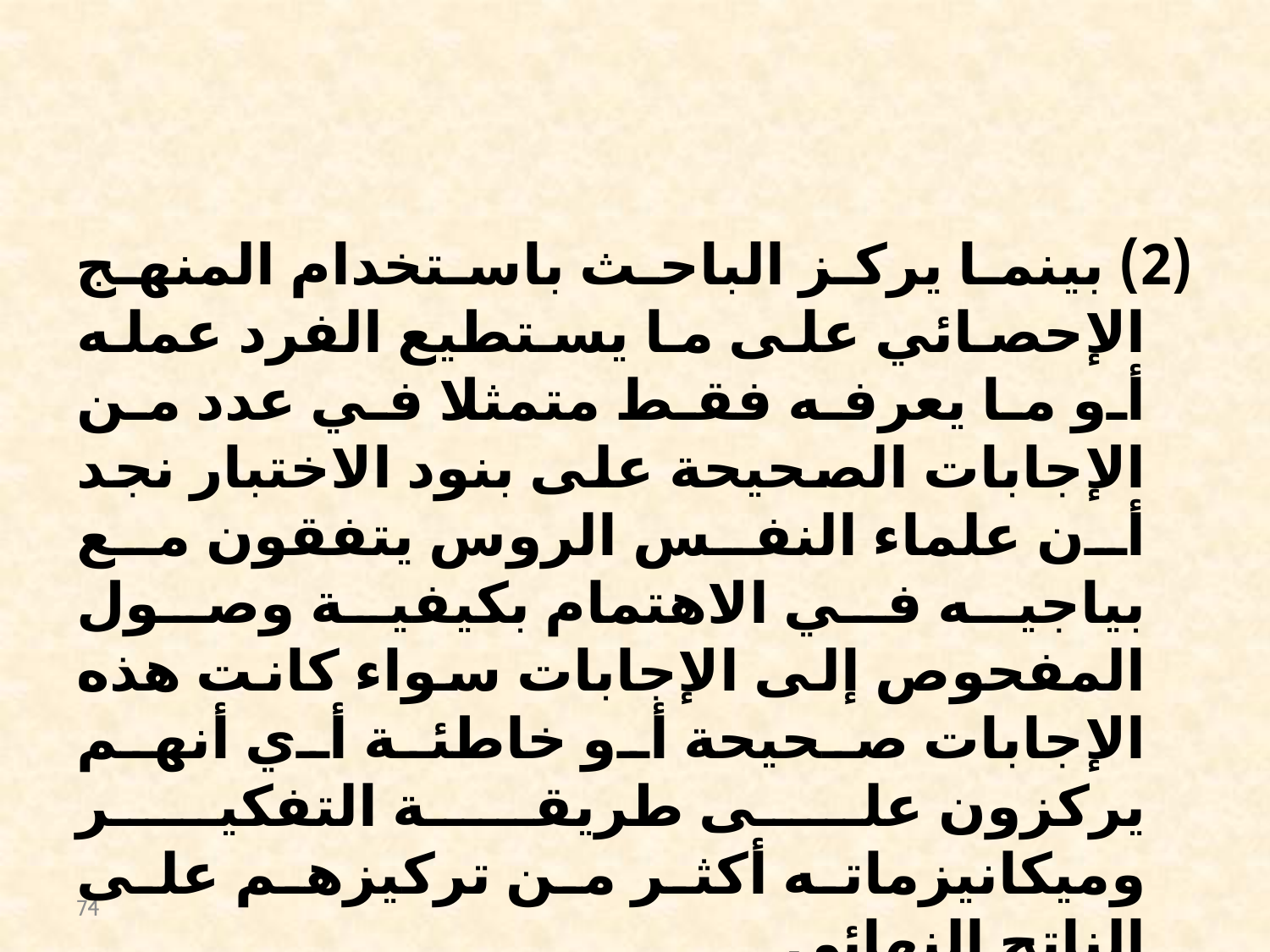

#
(2) بينما يركز الباحث باستخدام المنهج الإحصائي على ما يستطيع الفرد عمله أو ما يعرفه فقط متمثلا في عدد من الإجابات الصحيحة على بنود الاختبار نجد أن علماء النفس الروس يتفقون مع بياجيه في الاهتمام بكيفية وصول المفحوص إلى الإجابات سواء كانت هذه الإجابات صحيحة أو خاطئة أي أنهم يركزون على طريقة التفكير وميكانيزماته أكثر من تركيزهم على الناتج النهائي.

74